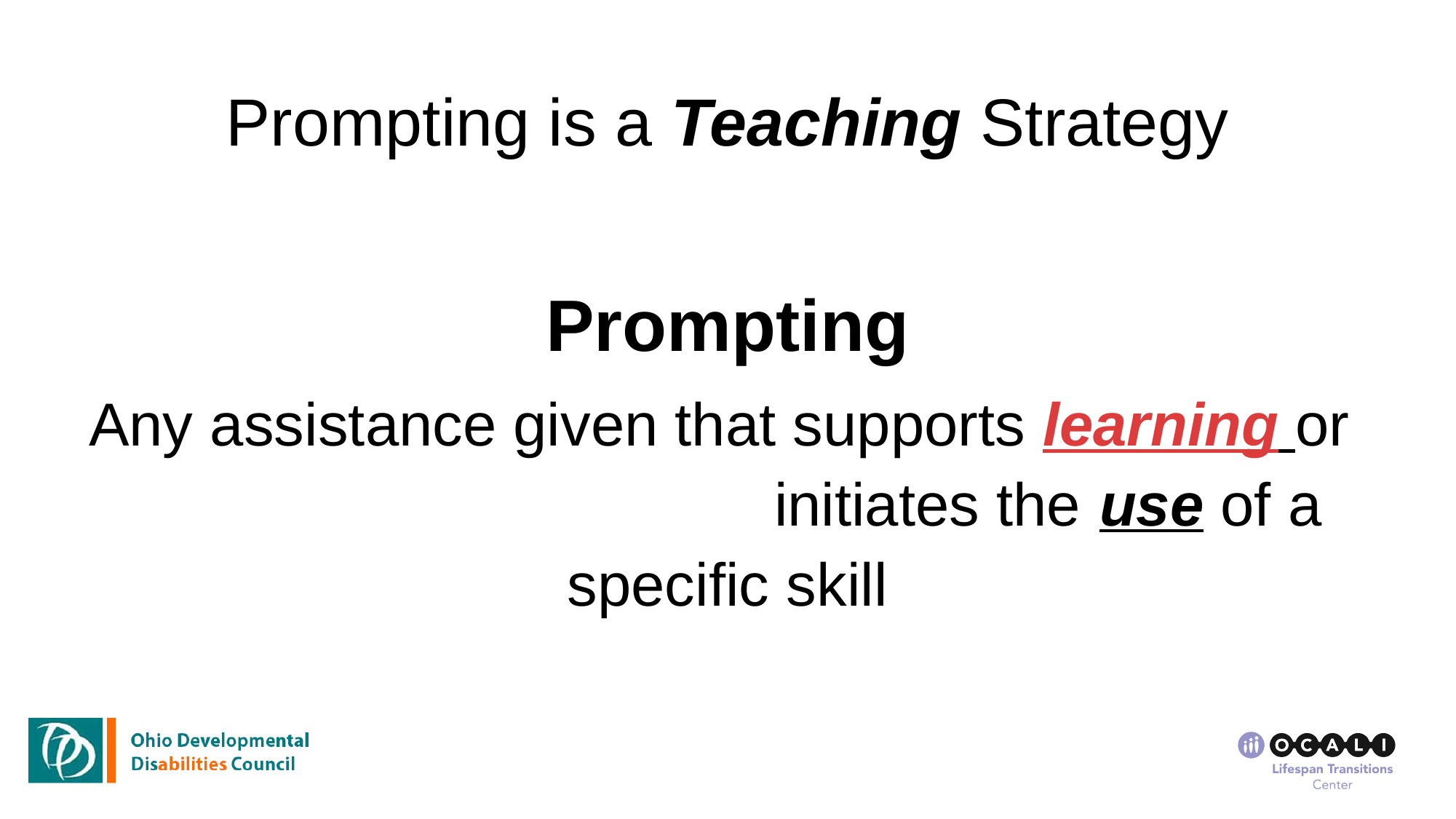

# Prompting is a Teaching Strategy
Prompting
Any assistance given that supports learning or                                        initiates the use of a specific skill